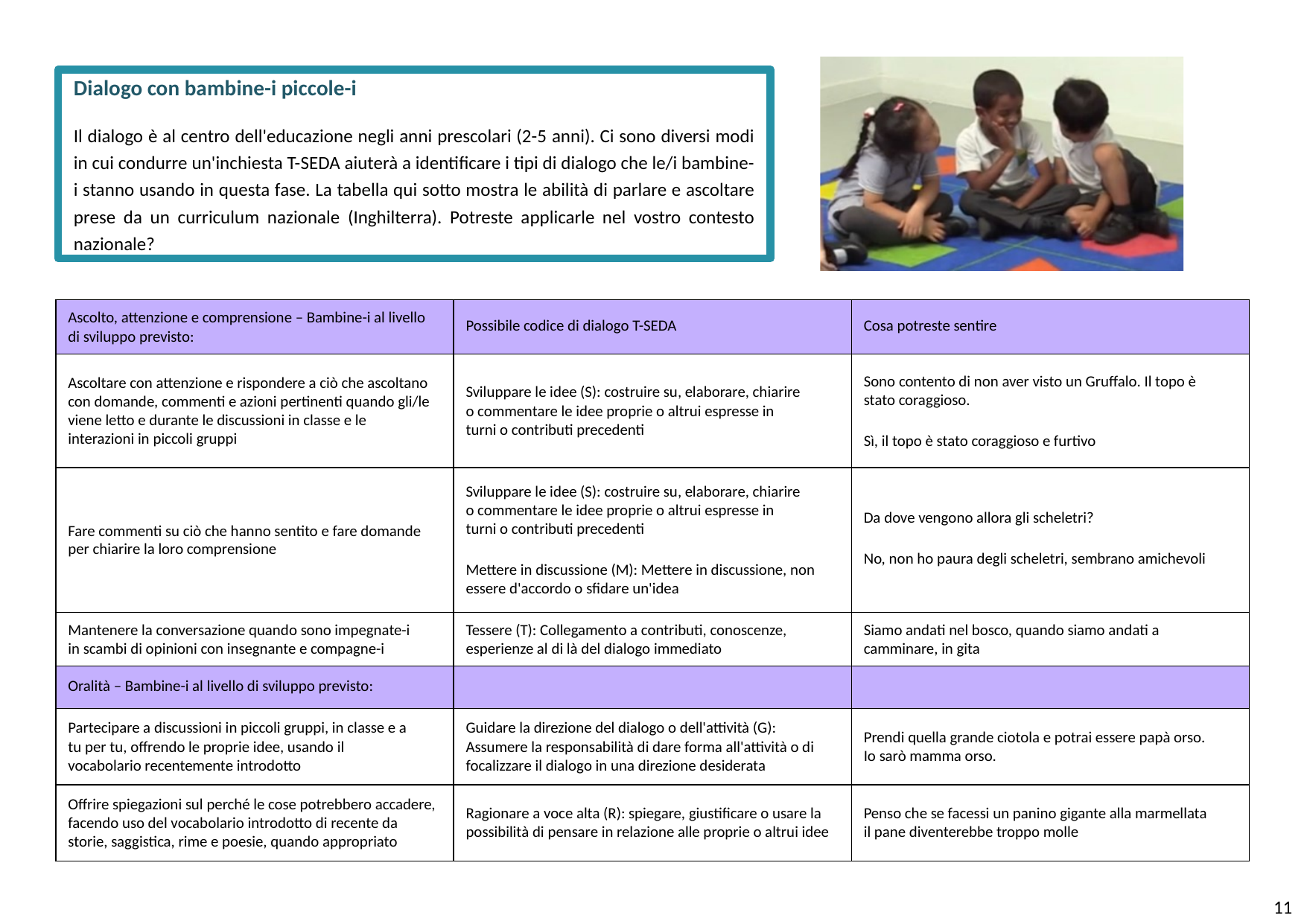

Dialogo con bambine-i piccole-i
Il dialogo è al centro dell'educazione negli anni prescolari (2-5 anni). Ci sono diversi modi in cui condurre un'inchiesta T-SEDA aiuterà a identificare i tipi di dialogo che le/i bambine-i stanno usando in questa fase. La tabella qui sotto mostra le abilità di parlare e ascoltare prese da un curriculum nazionale (Inghilterra). Potreste applicarle nel vostro contesto nazionale?
| Ascolto, attenzione e comprensione – Bambine-i al livello di sviluppo previsto: | Possibile codice di dialogo T-SEDA | Cosa potreste sentire |
| --- | --- | --- |
| Ascoltare con attenzione e rispondere a ciò che ascoltano con domande, commenti e azioni pertinenti quando gli/le viene letto e durante le discussioni in classe e le interazioni in piccoli gruppi | Sviluppare le idee (S): costruire su, elaborare, chiarire o commentare le idee proprie o altrui espresse in turni o contributi precedenti | Sono contento di non aver visto un Gruffalo. Il topo è stato coraggioso. Sì, il topo è stato coraggioso e furtivo |
| Fare commenti su ciò che hanno sentito e fare domande per chiarire la loro comprensione | Sviluppare le idee (S): costruire su, elaborare, chiarire o commentare le idee proprie o altrui espresse in turni o contributi precedenti Mettere in discussione (M): Mettere in discussione, non essere d'accordo o sfidare un'idea | Da dove vengono allora gli scheletri? No, non ho paura degli scheletri, sembrano amichevoli |
| Mantenere la conversazione quando sono impegnate-i in scambi di opinioni con insegnante e compagne-i | Tessere (T): Collegamento a contributi, conoscenze, esperienze al di là del dialogo immediato | Siamo andati nel bosco, quando siamo andati a camminare, in gita |
| Oralità – Bambine-i al livello di sviluppo previsto: |  |  |
| Partecipare a discussioni in piccoli gruppi, in classe e a tu per tu, offrendo le proprie idee, usando il vocabolario recentemente introdotto | Guidare la direzione del dialogo o dell'attività (G): Assumere la responsabilità di dare forma all'attività o di focalizzare il dialogo in una direzione desiderata | Prendi quella grande ciotola e potrai essere papà orso. Io sarò mamma orso. |
| Offrire spiegazioni sul perché le cose potrebbero accadere, facendo uso del vocabolario introdotto di recente da storie, saggistica, rime e poesie, quando appropriato | Ragionare a voce alta (R): spiegare, giustificare o usare la possibilità di pensare in relazione alle proprie o altrui idee | Penso che se facessi un panino gigante alla marmellata il pane diventerebbe troppo molle |
11